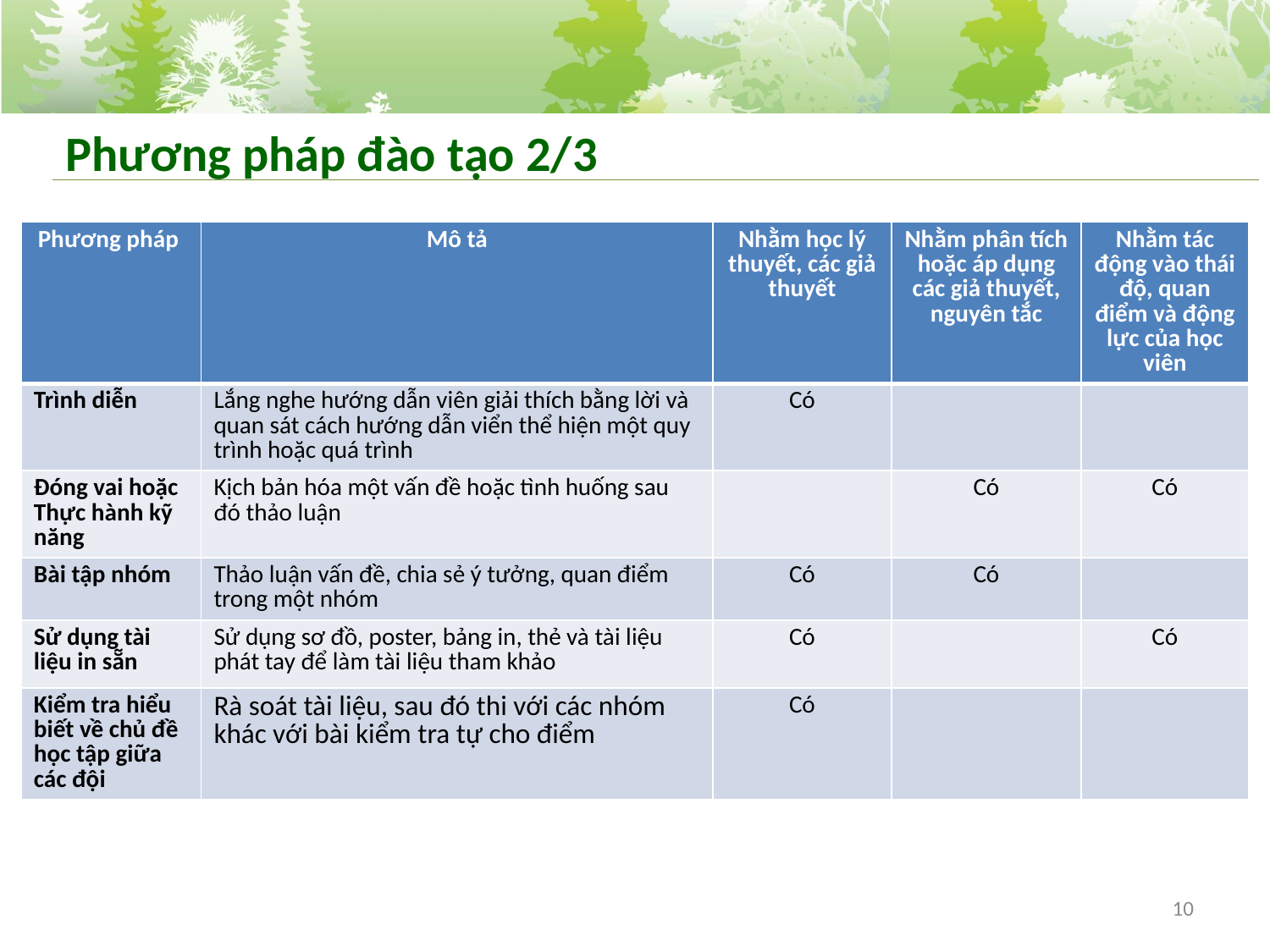

# Phương pháp đào tạo 2/3
| Phương pháp | Mô tả | Nhằm học lý thuyết, các giả thuyết | Nhằm phân tích hoặc áp dụng các giả thuyết, nguyên tắc | Nhằm tác động vào thái độ, quan điểm và động lực của học viên |
| --- | --- | --- | --- | --- |
| Trình diễn | Lắng nghe hướng dẫn viên giải thích bằng lời và quan sát cách hướng dẫn viển thể hiện một quy trình hoặc quá trình | Có |  |  |
| Đóng vai hoặc Thực hành kỹ năng | Kịch bản hóa một vấn đề hoặc tình huống sau đó thảo luận |  | Có | Có |
| Bài tập nhóm | Thảo luận vấn đề, chia sẻ ý tưởng, quan điểm trong một nhóm | Có | Có |  |
| Sử dụng tài liệu in sẵn | Sử dụng sơ đồ, poster, bảng in, thẻ và tài liệu phát tay để làm tài liệu tham khảo | Có |  | Có |
| Kiểm tra hiểu biết về chủ đề học tập giữa các đội | Rà soát tài liệu, sau đó thi với các nhóm khác với bài kiểm tra tự cho điểm | Có |  |  |
10